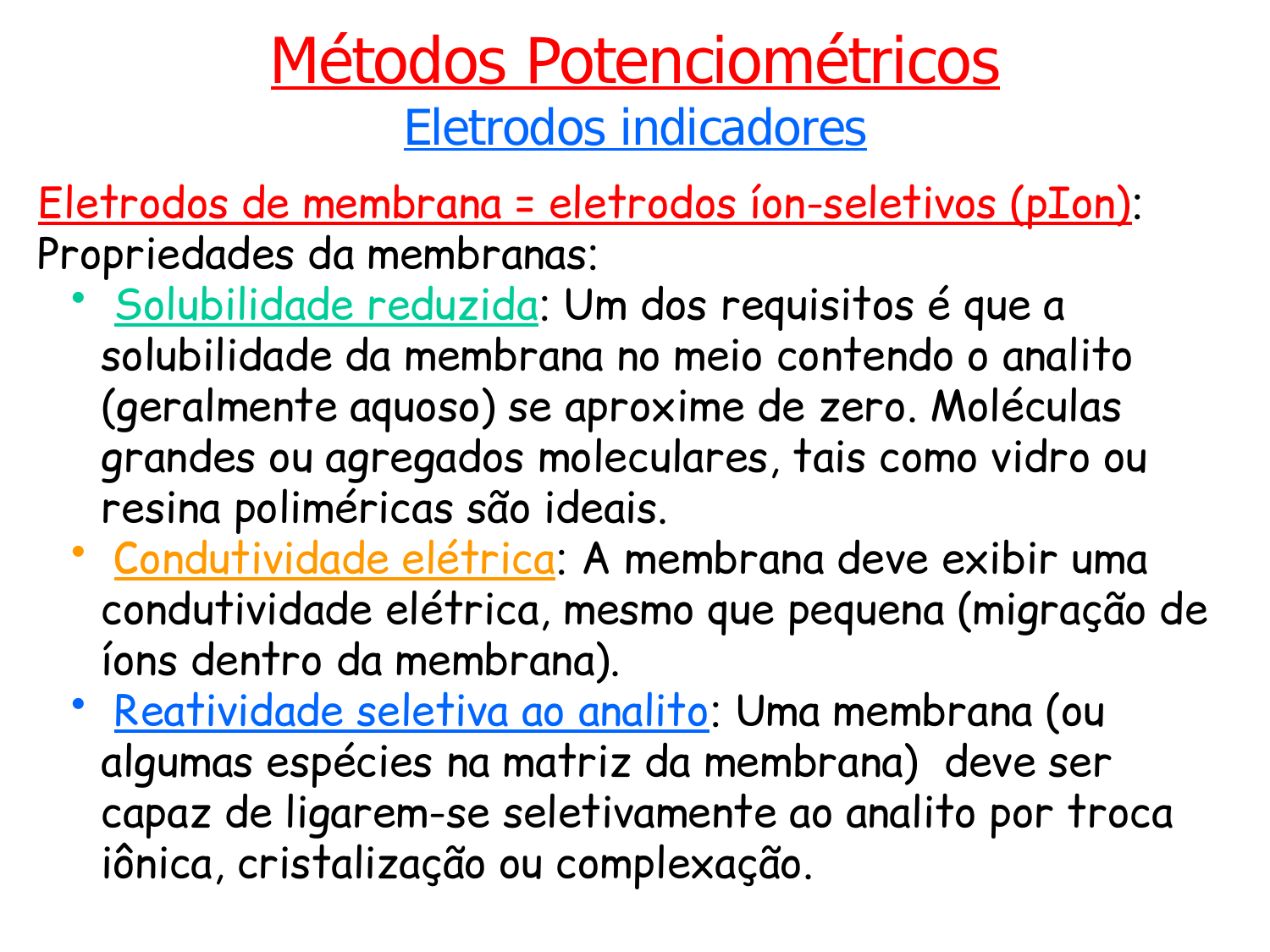

Métodos Potenciométricos
Eletrodos indicadores
Eletrodos de membrana = eletrodos íon-seletivos (pIon):
Propriedades da membranas:
 Solubilidade reduzida: Um dos requisitos é que a solubilidade da membrana no meio contendo o analito (geralmente aquoso) se aproxime de zero. Moléculas grandes ou agregados moleculares, tais como vidro ou resina poliméricas são ideais.
 Condutividade elétrica: A membrana deve exibir uma condutividade elétrica, mesmo que pequena (migração de íons dentro da membrana).
 Reatividade seletiva ao analito: Uma membrana (ou algumas espécies na matriz da membrana)  deve ser capaz de ligarem-se seletivamente ao analito por troca iônica, cristalização ou complexação.